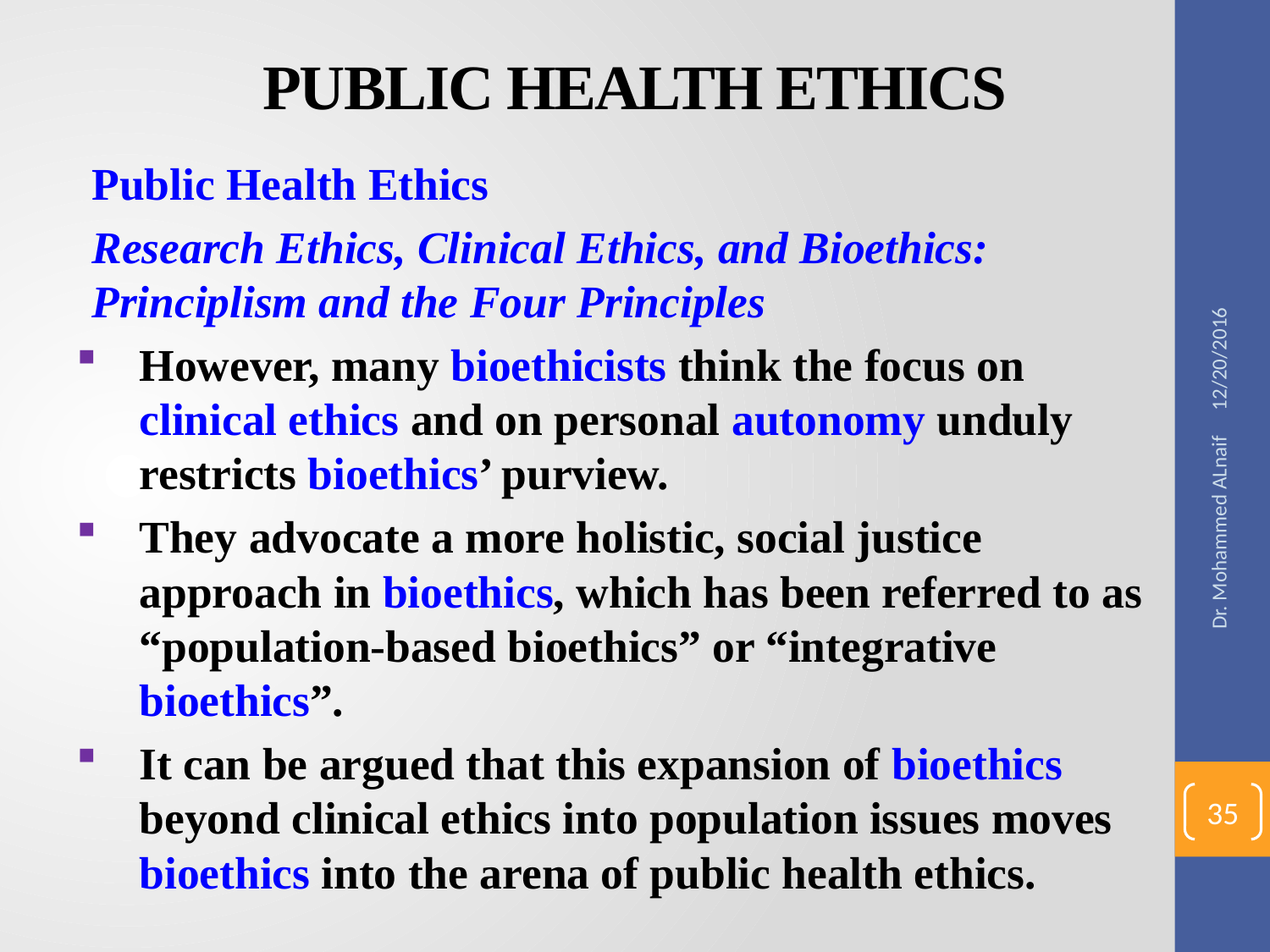

# PUBLIC HEALTH ETHICS
Public Health Ethics
Research Ethics, Clinical Ethics, and Bioethics: Principlism and the Four Principles
However, many bioethicists think the focus on clinical ethics and on personal autonomy unduly restricts bioethics’ purview.
They advocate a more holistic, social justice approach in bioethics, which has been referred to as “population-based bioethics” or “integrative bioethics”.
It can be argued that this expansion of bioethics beyond clinical ethics into population issues moves bioethics into the arena of public health ethics.
12/20/2016
Dr. Mohammed ALnaif
35